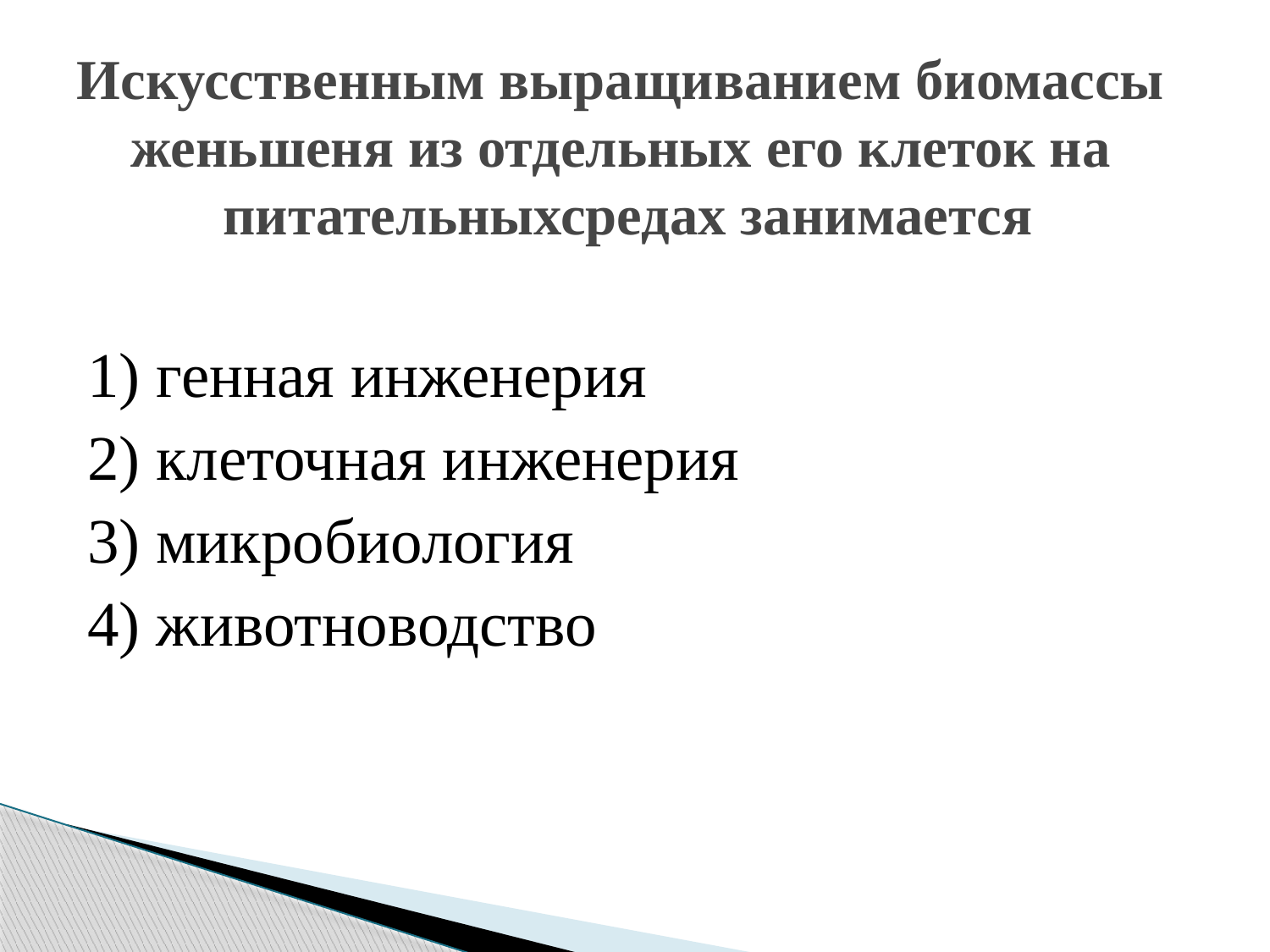

# Искусственным выращиванием биомассы женьшеня из отдельных его клеток на питательныхсредах занимается
1) генная инженерия
2) клеточная инженерия
3) микробиология
4) животноводство